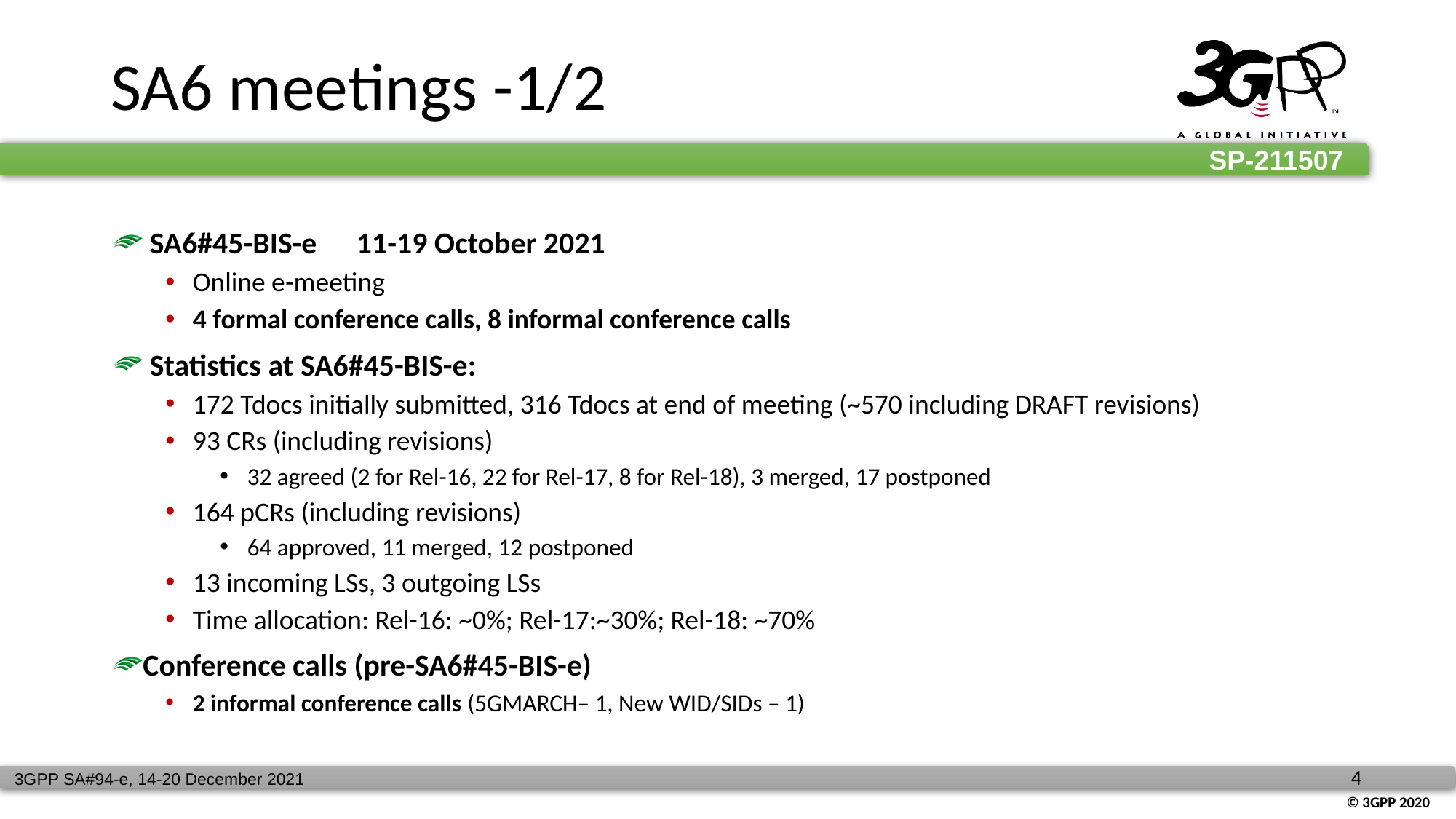

SA6 meetings -1/2
 SA6#45-BIS-e	11-19 October 2021
Online e-meeting
4 formal conference calls, 8 informal conference calls
 Statistics at SA6#45-BIS-e:
172 Tdocs initially submitted, 316 Tdocs at end of meeting (~570 including DRAFT revisions)
93 CRs (including revisions)
32 agreed (2 for Rel-16, 22 for Rel-17, 8 for Rel-18), 3 merged, 17 postponed
164 pCRs (including revisions)
64 approved, 11 merged, 12 postponed
13 incoming LSs, 3 outgoing LSs
Time allocation: Rel-16: ~0%; Rel-17:~30%; Rel-18: ~70%
Conference calls (pre-SA6#45-BIS-e)
2 informal conference calls (5GMARCH– 1, New WID/SIDs – 1)